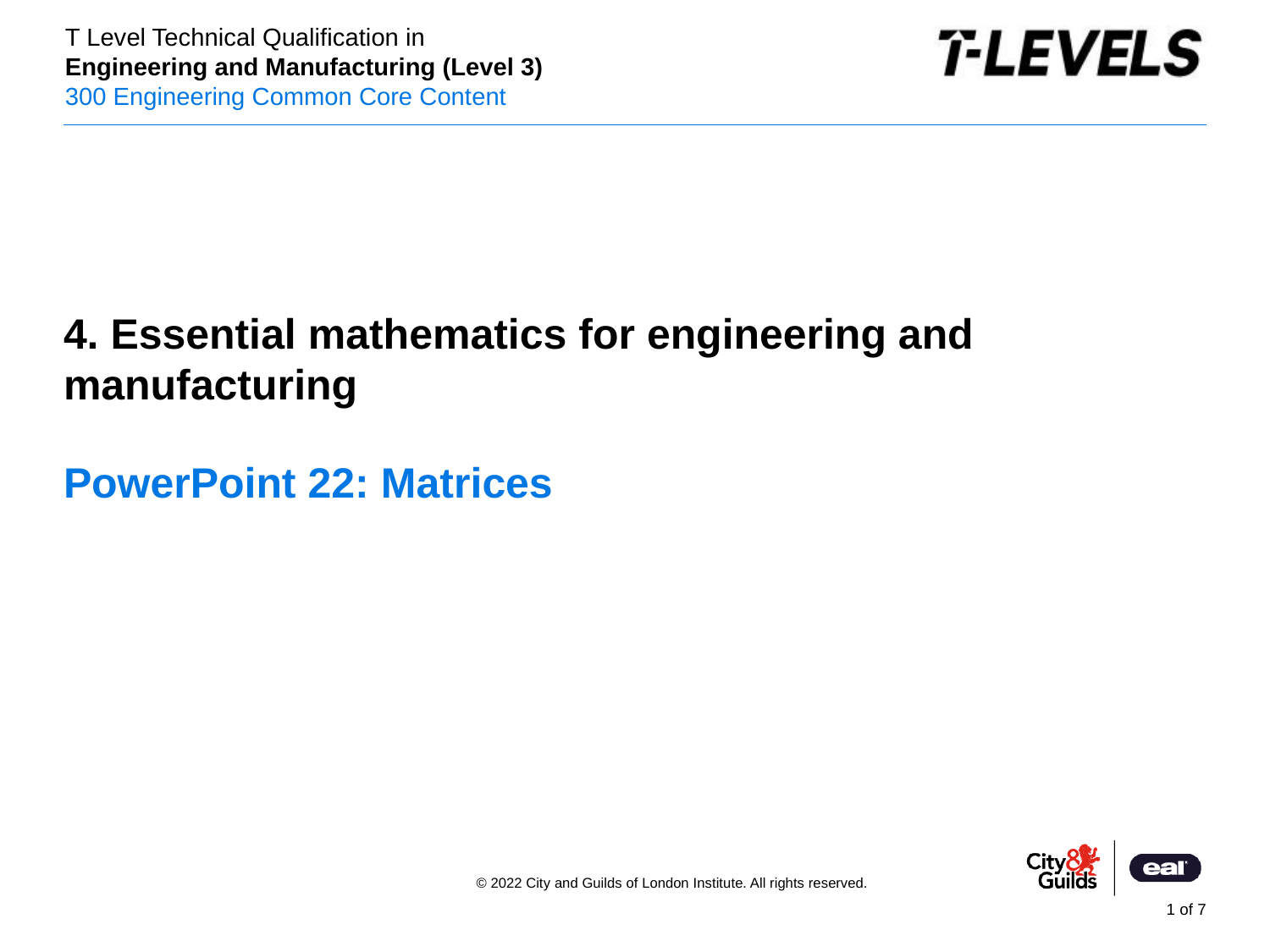

PowerPoint presentation
4. Essential mathematics for engineering and manufacturing
# PowerPoint 22: Matrices